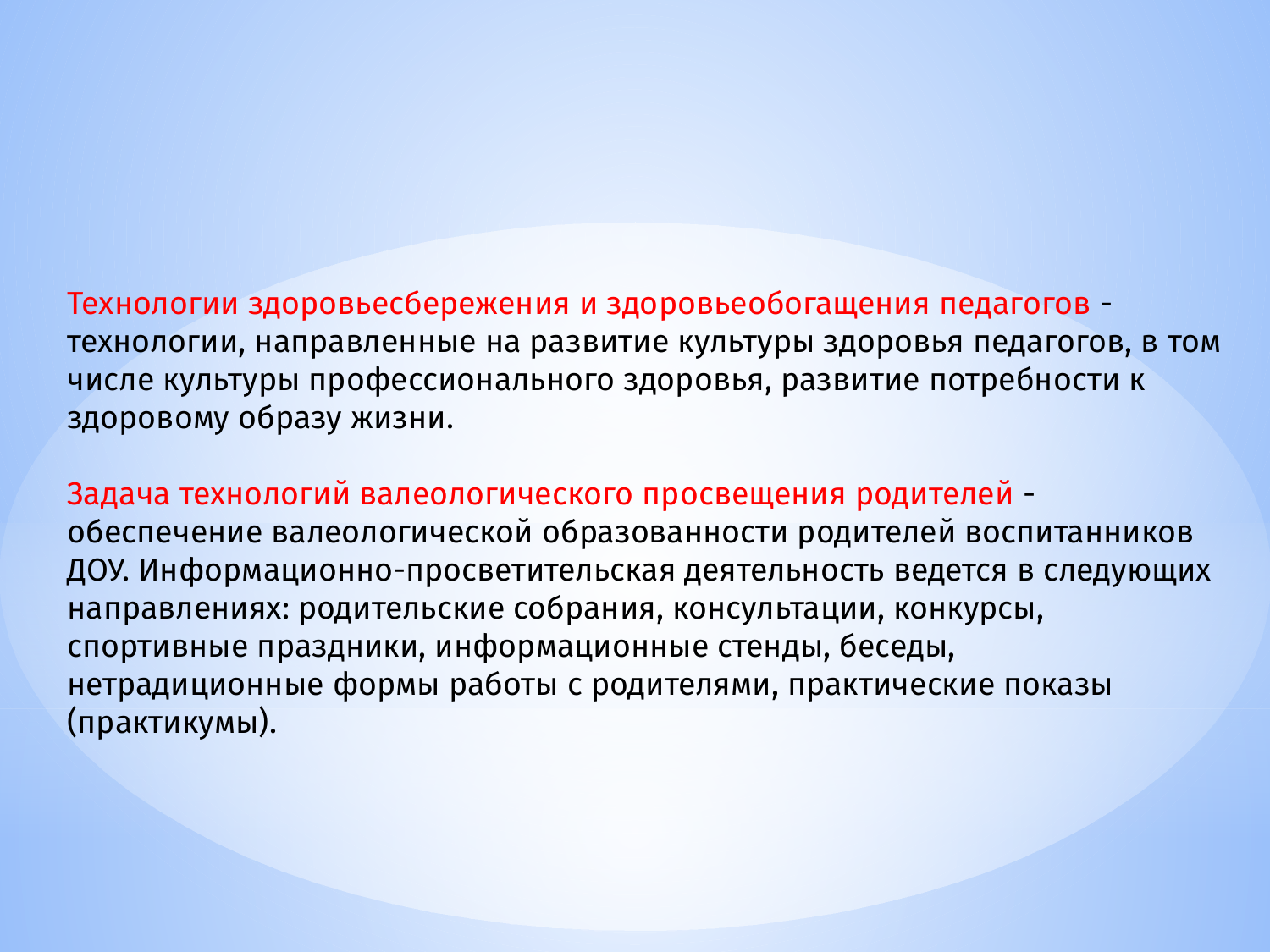

Технологии здоровьесбережения и здоровьеобогащения педагогов - технологии, направленные на развитие культуры здоровья педагогов, в том числе культуры профессионального здоровья, развитие потребности к здоровому образу жизни.

Задача технологий валеологического просвещения родителей - обеспечение валеологической образованности родителей воспитанников ДОУ. Информационно-просветительская деятельность ведется в следующих направлениях: родительские собрания, консультации, конкурсы, спортивные праздники, информационные стенды, беседы,  нетрадиционные формы работы с родителями, практические показы (практикумы).